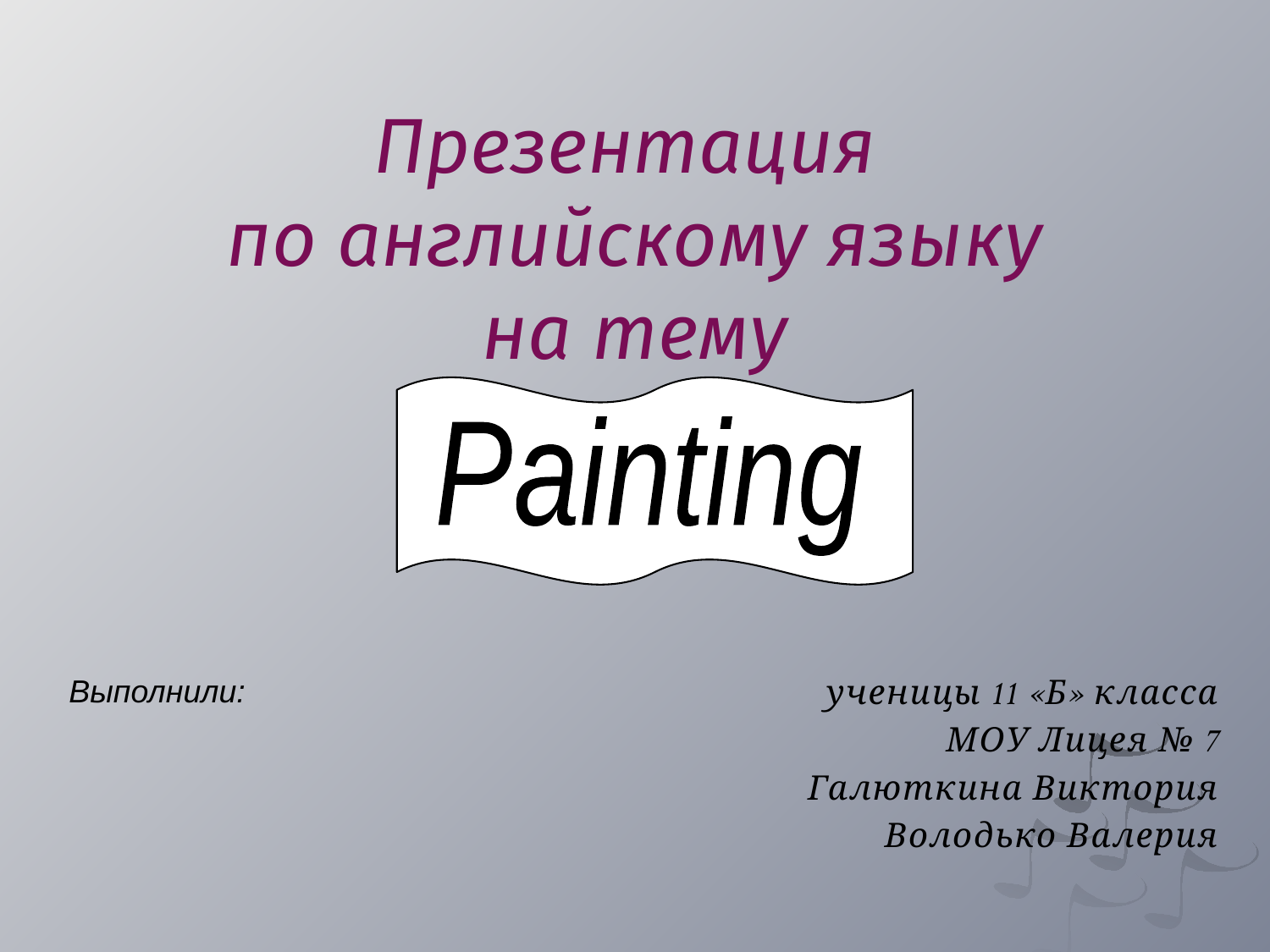

# Презентация по английскому языку на тему

Painting
Выполнили:
ученицы 11 «Б» класса
МОУ Лицея № 7
Галюткина Виктория
Володько Валерия